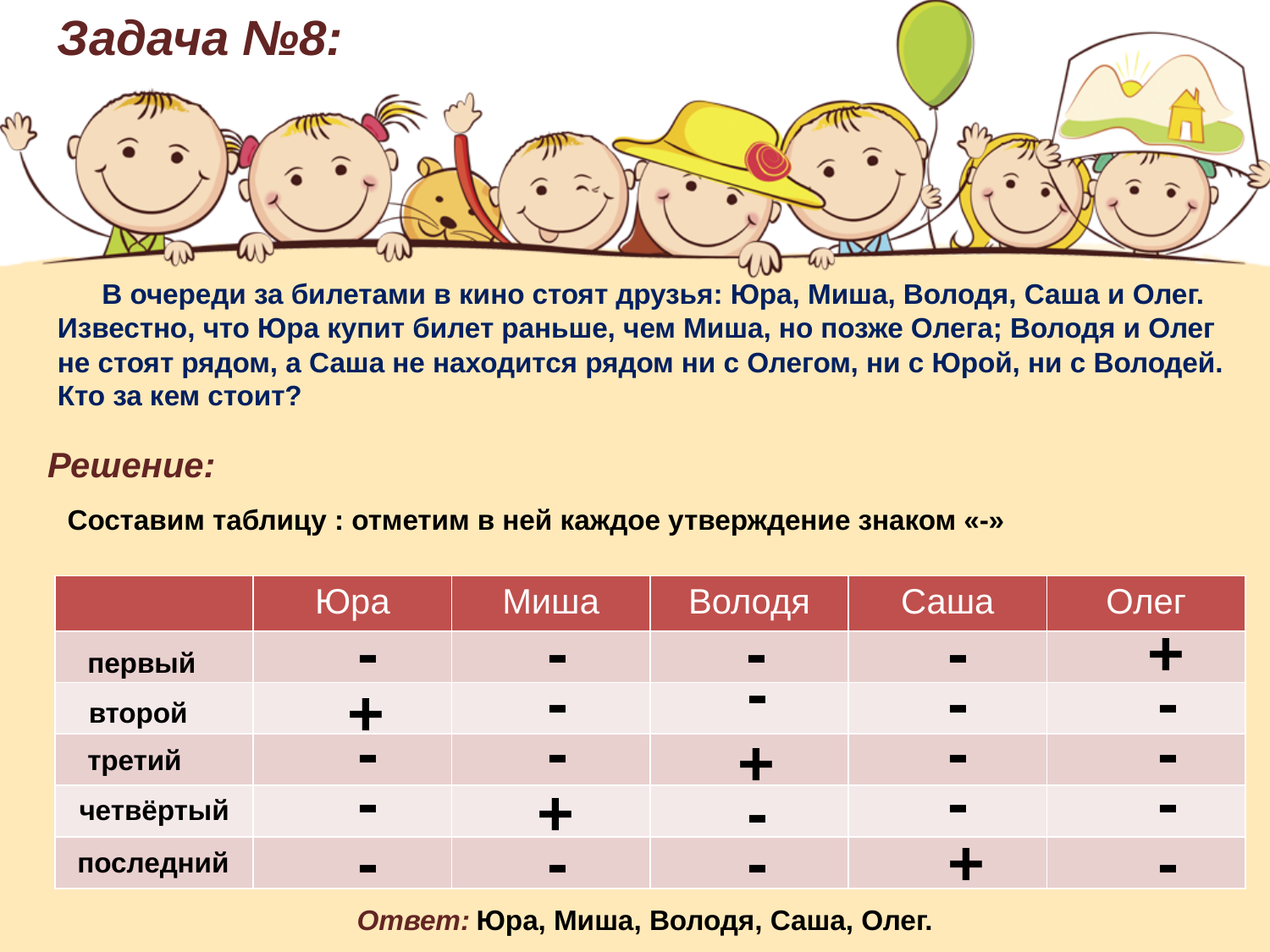

Задача №8:
     В очереди за билетами в кино стоят друзья: Юра, Миша, Володя, Саша и Олег. Известно, что Юра купит билет раньше, чем Миша, но позже Олега; Володя и Олег не стоят рядом, а Саша не находится рядом ни с Олегом, ни с Юрой, ни с Володей. Кто за кем стоит?
Решение:
Составим таблицу : отметим в ней каждое утверждение знаком «-»
|  | Юра | Миша | Володя | Саша | Олег |
| --- | --- | --- | --- | --- | --- |
|  |  |  |  |  |  |
|  |  |  |  |  |  |
|  |  |  |  |  |  |
|  |  |  |  |  |  |
|  |  |  |  |  |  |
-
+
-
-
-
первый
-
-
-
-
+
второй
-
-
-
-
+
третий
-
-
-
+
-
четвёртый
-
+
-
-
-
последний
Ответ: Юра, Миша, Володя, Саша, Олег.